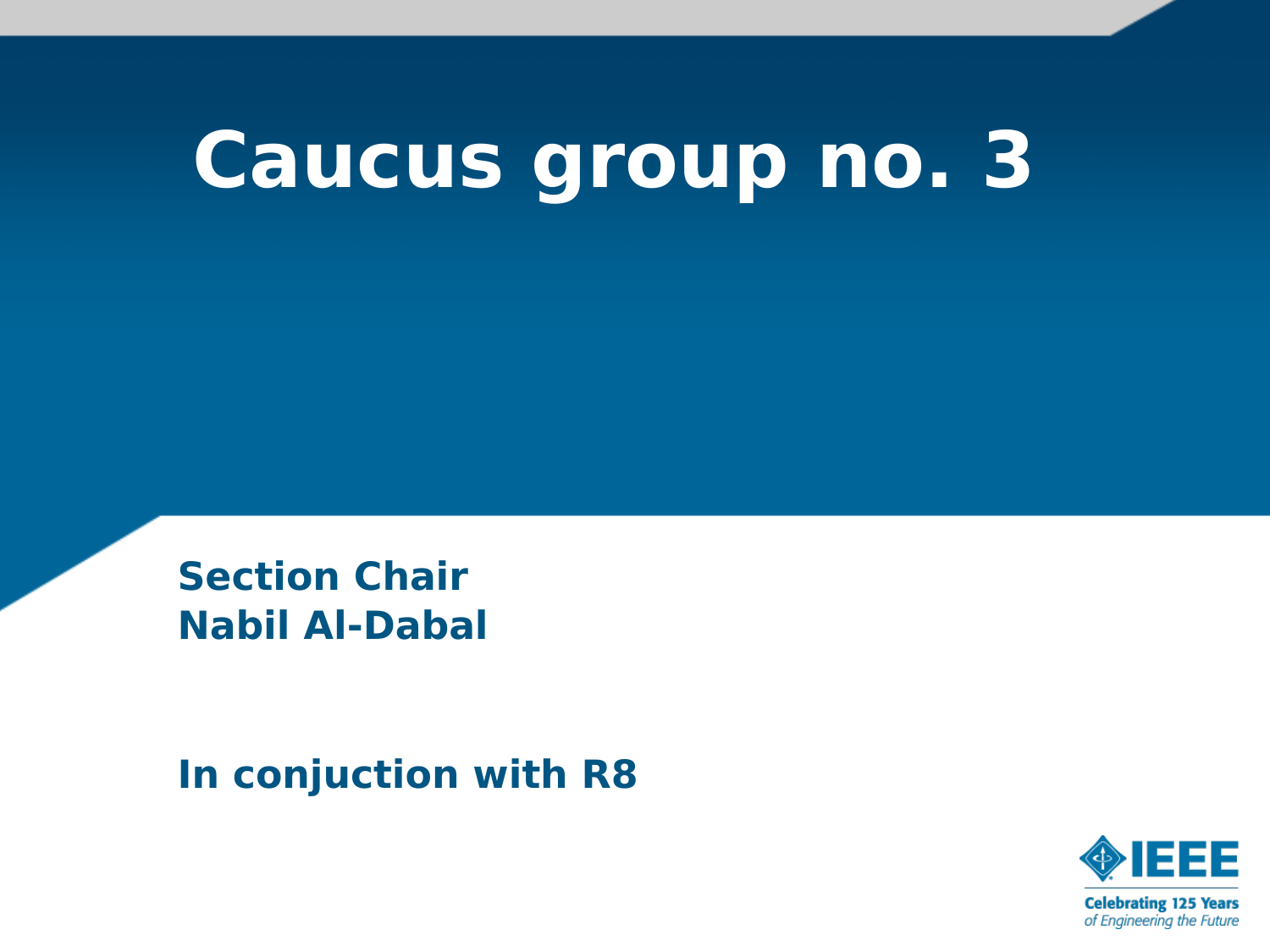

# Caucus group no. 3
Section Chair
Nabil Al-Dabal

In conjuction with R8